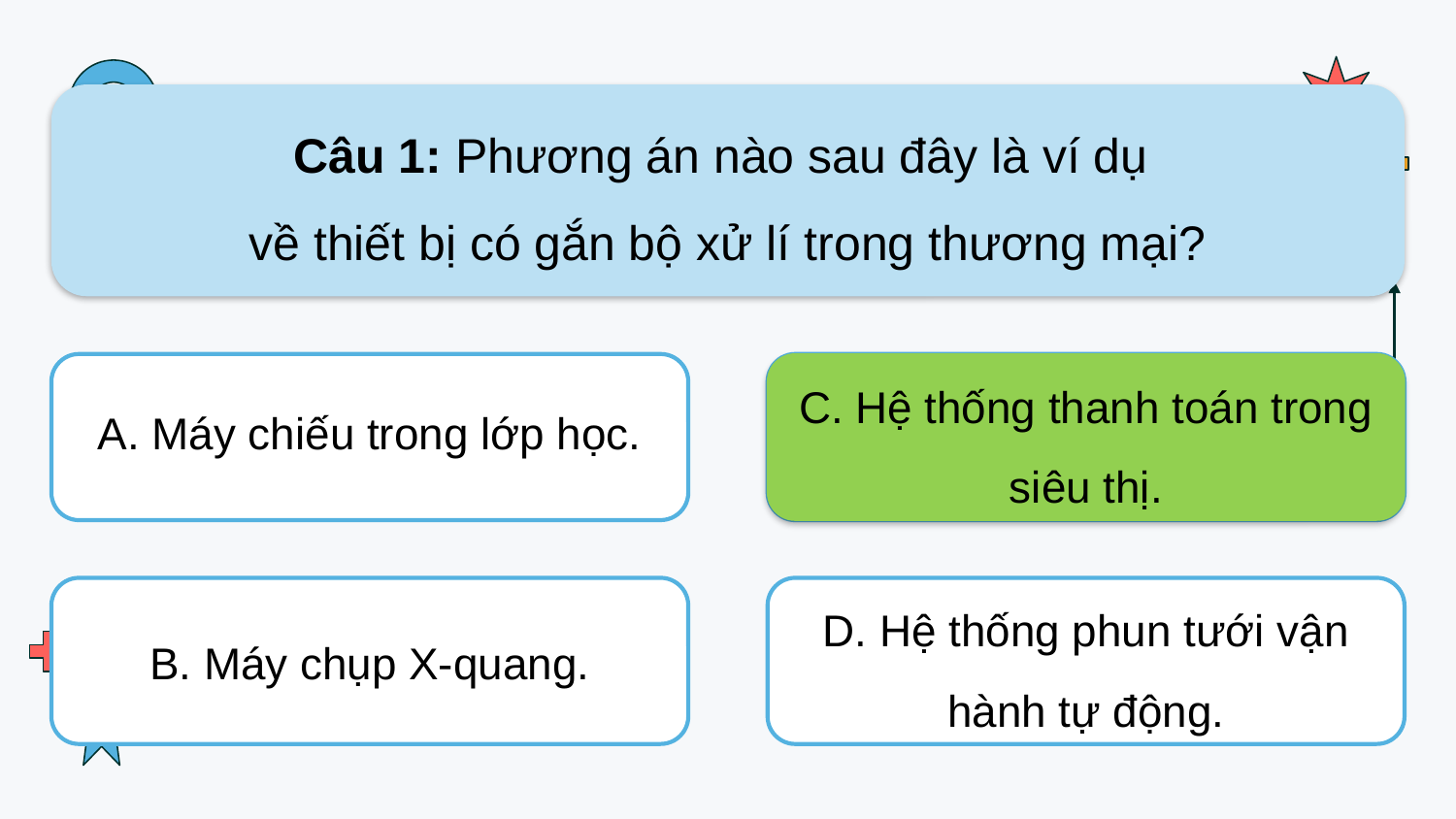

Câu 1: Phương án nào sau đây là ví dụ
về thiết bị có gắn bộ xử lí trong thương mại?
A. Máy chiếu trong lớp học.
C. Hệ thống thanh toán trong siêu thị.
C. Hệ thống thanh toán trong siêu thị.
B. Máy chụp X-quang.
D. Hệ thống phun tưới vận hành tự động.